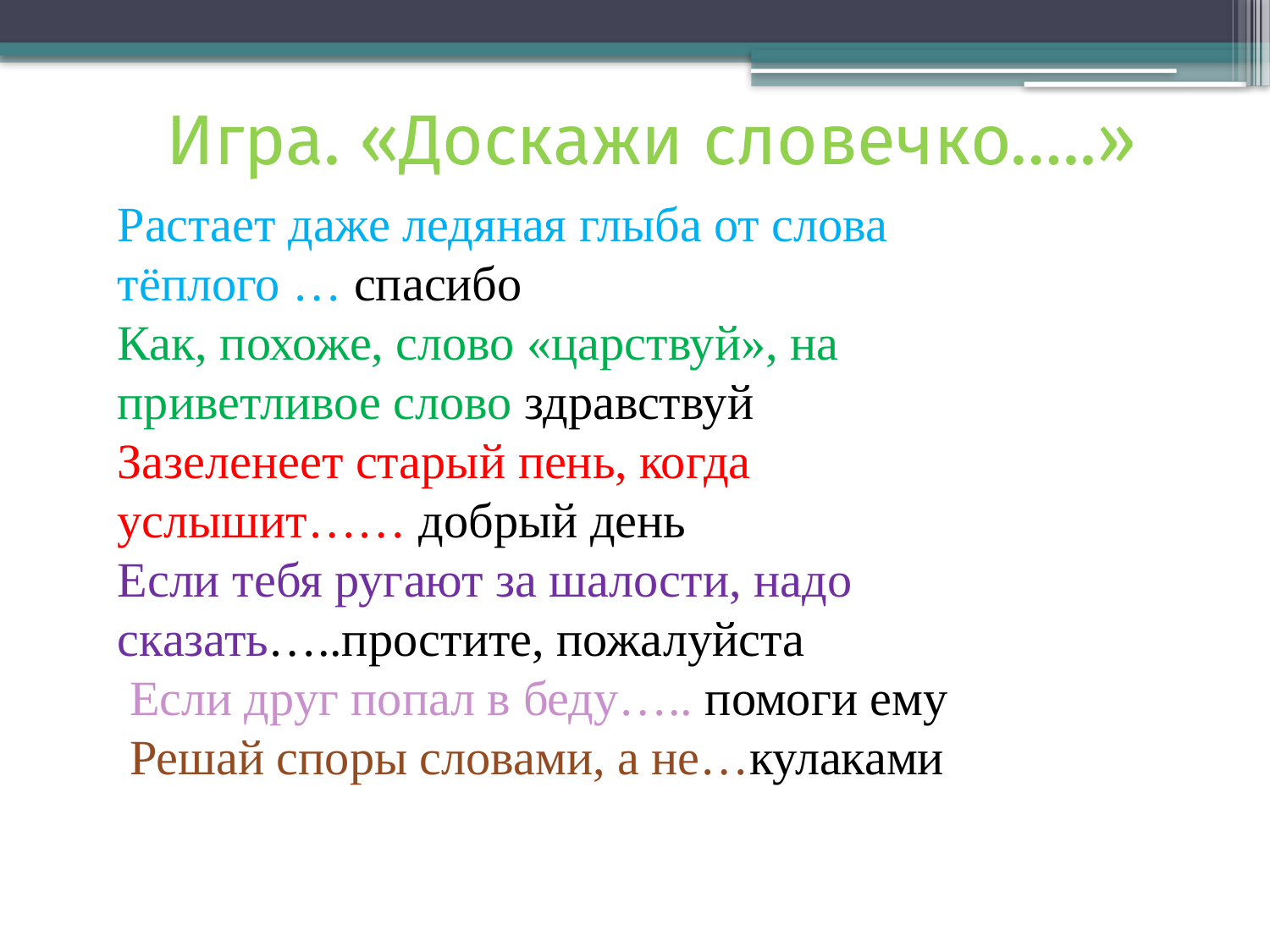

# Игра. «Доскажи словечко…..»
Растает даже ледяная глыба от слова тёплого … спасибо
Как, похоже, слово «царствуй», на приветливое слово здравствуй
Зазеленеет старый пень, когда услышит…… добрый день
Если тебя ругают за шалости, надо сказать…..простите, пожалуйста
 Если друг попал в беду….. помоги ему
 Решай споры словами, а не…кулаками